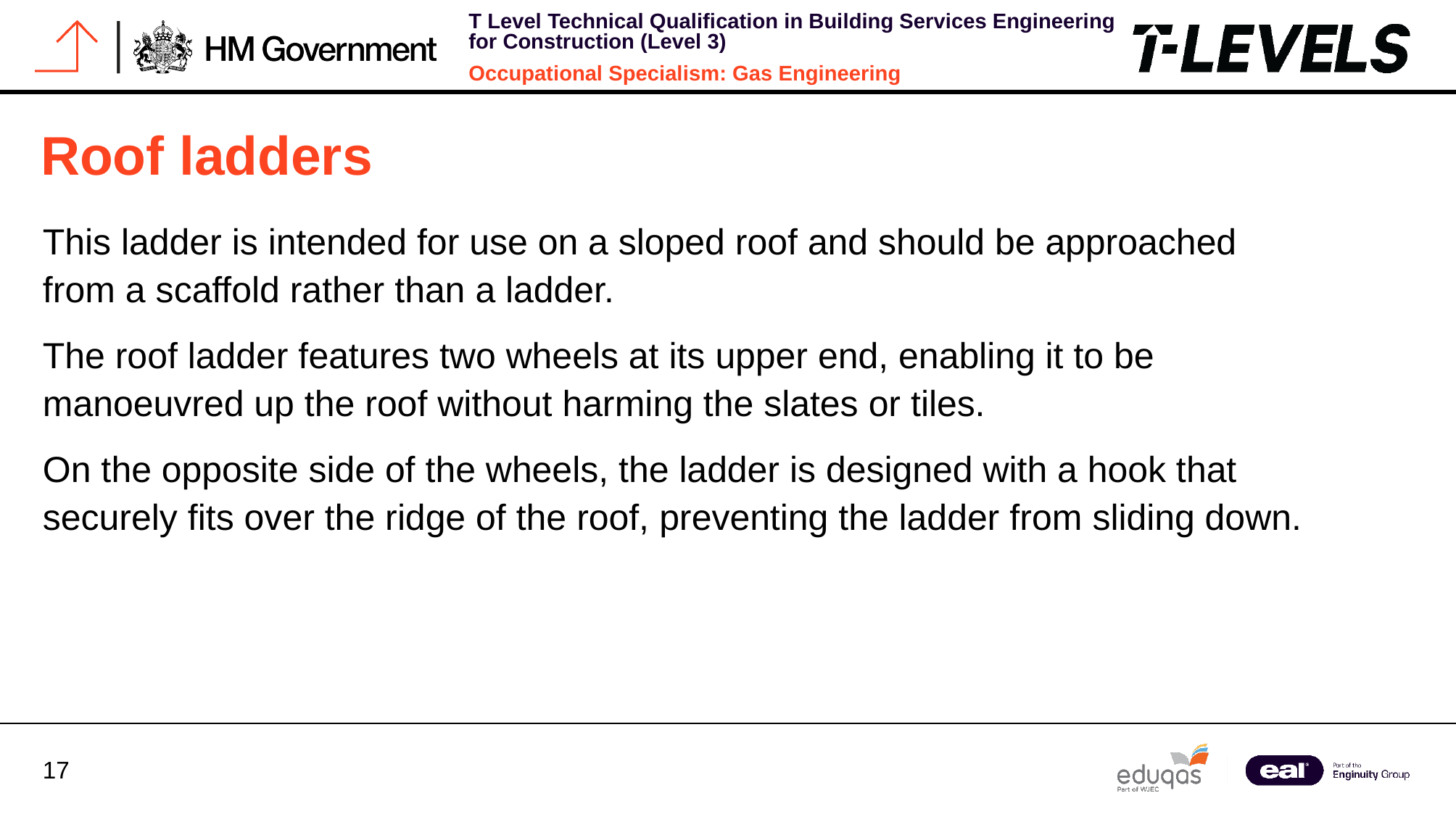

Roof ladders
This ladder is intended for use on a sloped roof and should be approached from a scaffold rather than a ladder.
The roof ladder features two wheels at its upper end, enabling it to be manoeuvred up the roof without harming the slates or tiles.
On the opposite side of the wheels, the ladder is designed with a hook that securely fits over the ridge of the roof, preventing the ladder from sliding down.